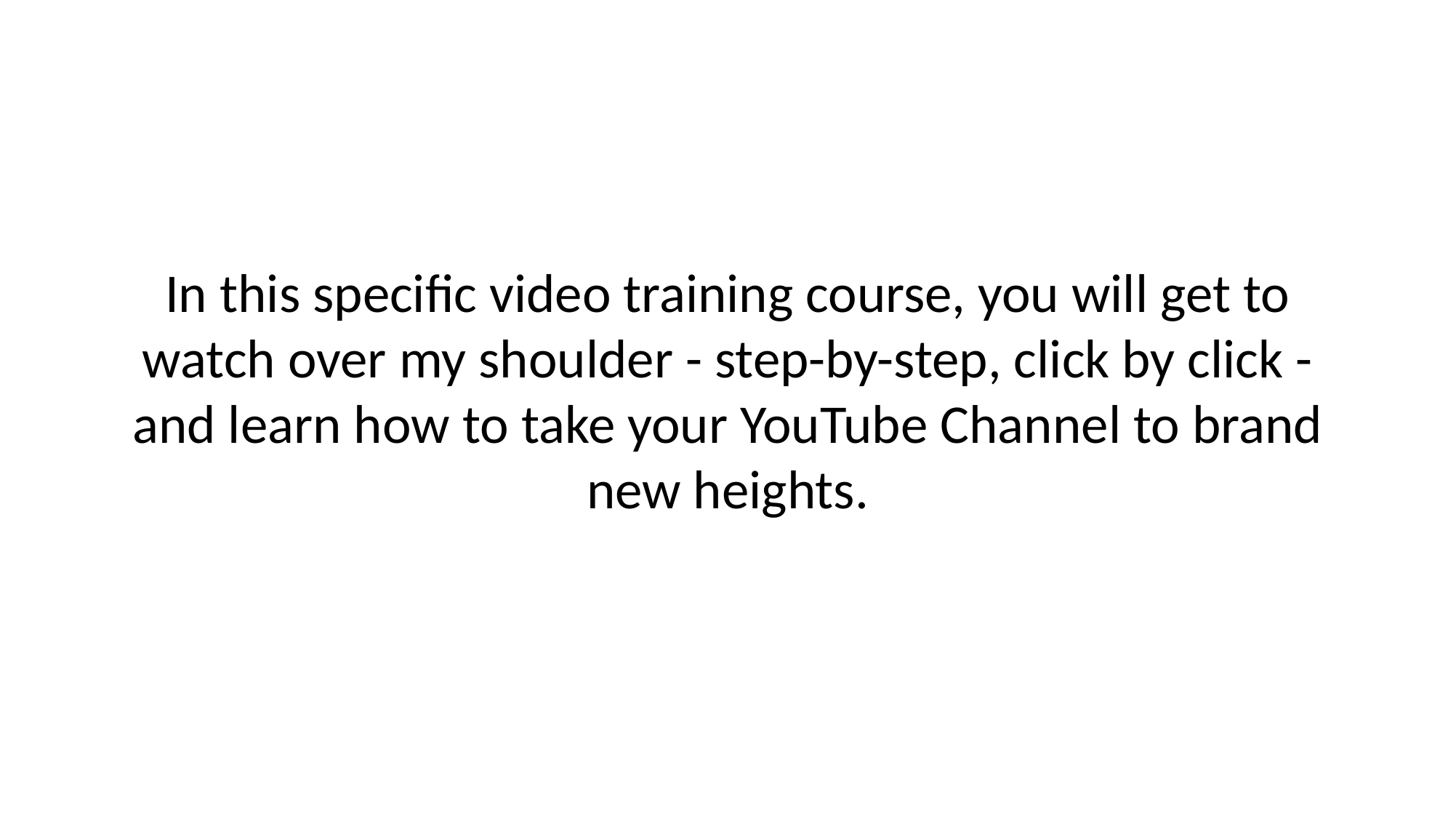

# In this specific video training course, you will get to watch over my shoulder - step-by-step, click by click - and learn how to take your YouTube Channel to brand new heights.